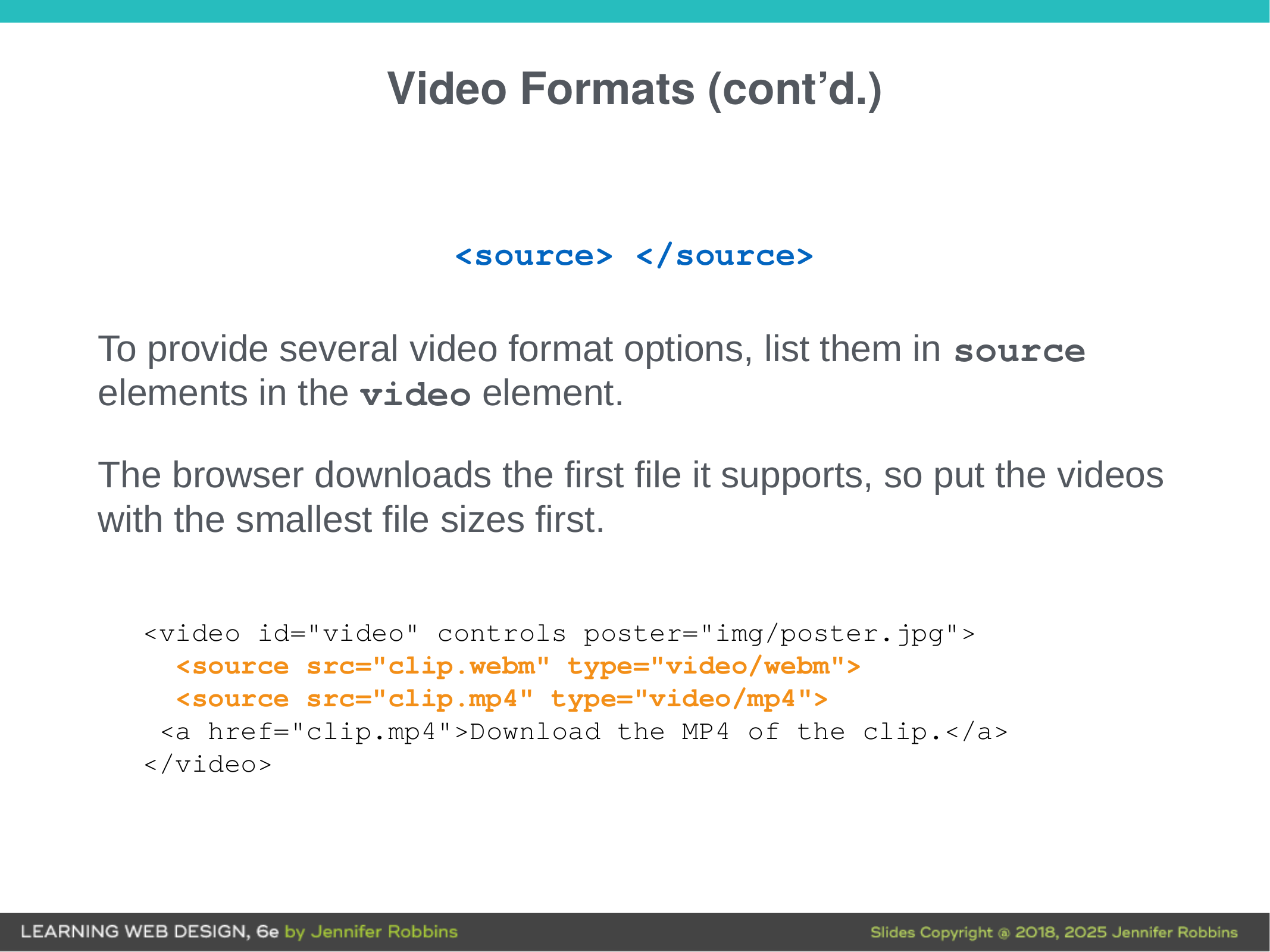

# Video Formats (cont’d.)
<source> </source>
To provide several video format options, list them in source elements in the video element.
The browser downloads the first file it supports, so put the videos with the smallest file sizes first.
<video id="video" controls poster="img/poster.jpg">
  <source src="clip.webm" type="video/webm">
  <source src="clip.mp4" type="video/mp4">
 <a href="clip.mp4">Download the MP4 of the clip.</a>
</video>